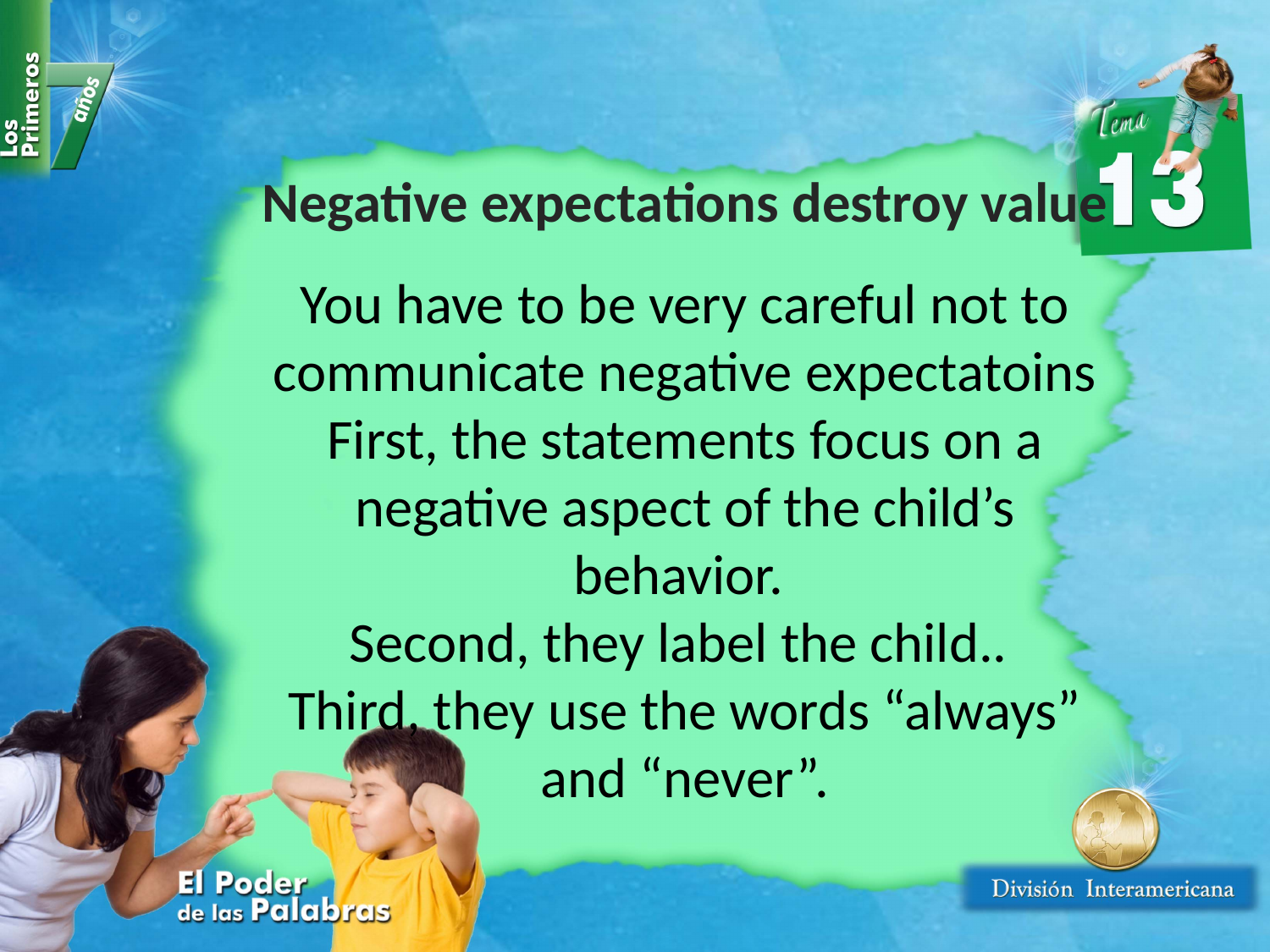

Negative expectations destroy value

You have to be very careful not to communicate negative expectatoins
First, the statements focus on a negative aspect of the child’s behavior.
Second, they label the child..
Third, they use the words “always” and “never”.